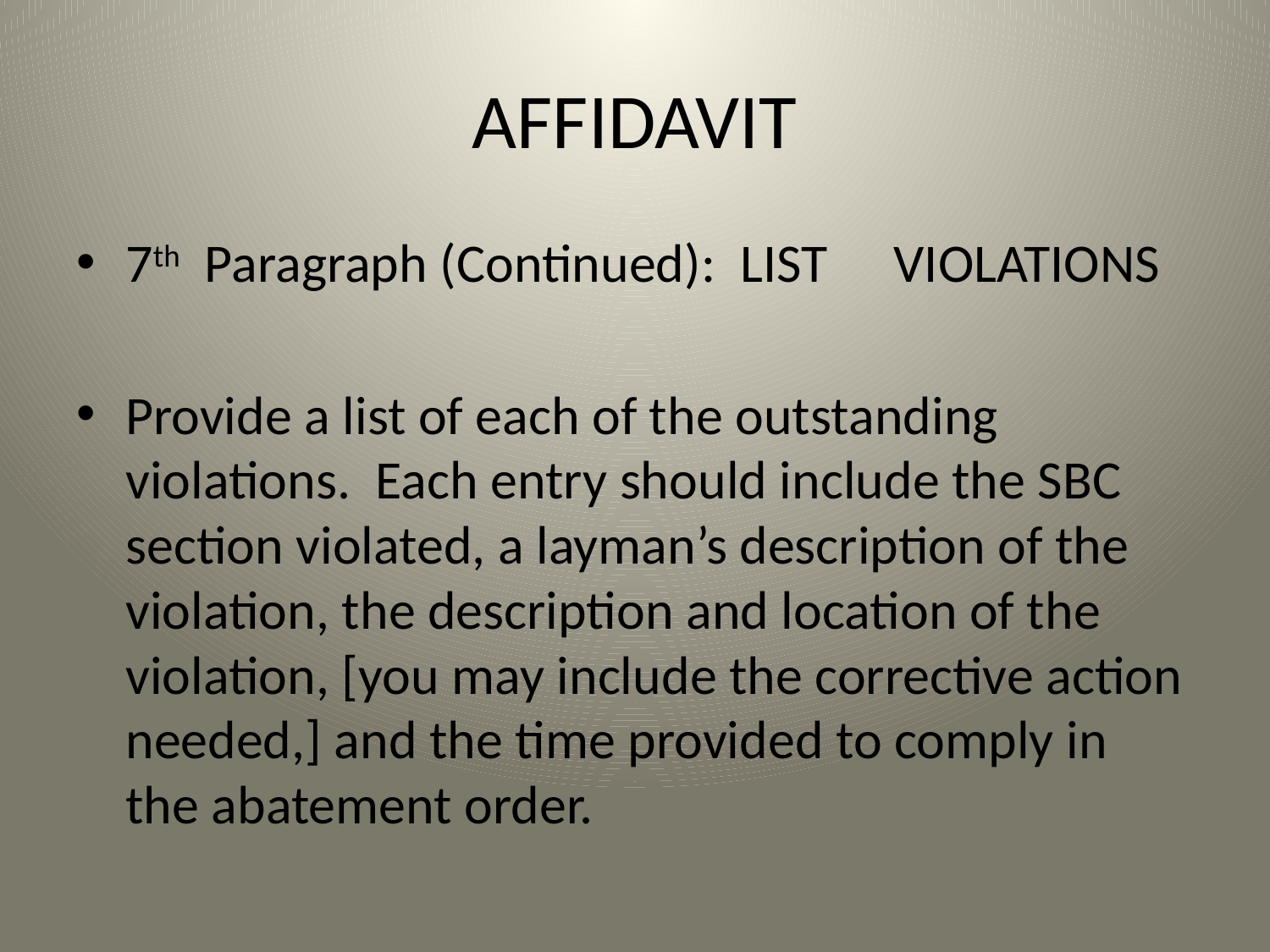

# AFFIDAVIT
7th  Paragraph (Continued):  LIST  							   VIOLATIONS

Provide a list of each of the outstanding violations.  Each entry should include the SBC section violated, a layman’s description of the violation, the description and location of the violation, [you may include the corrective action needed,] and the time provided to comply in the abatement order.